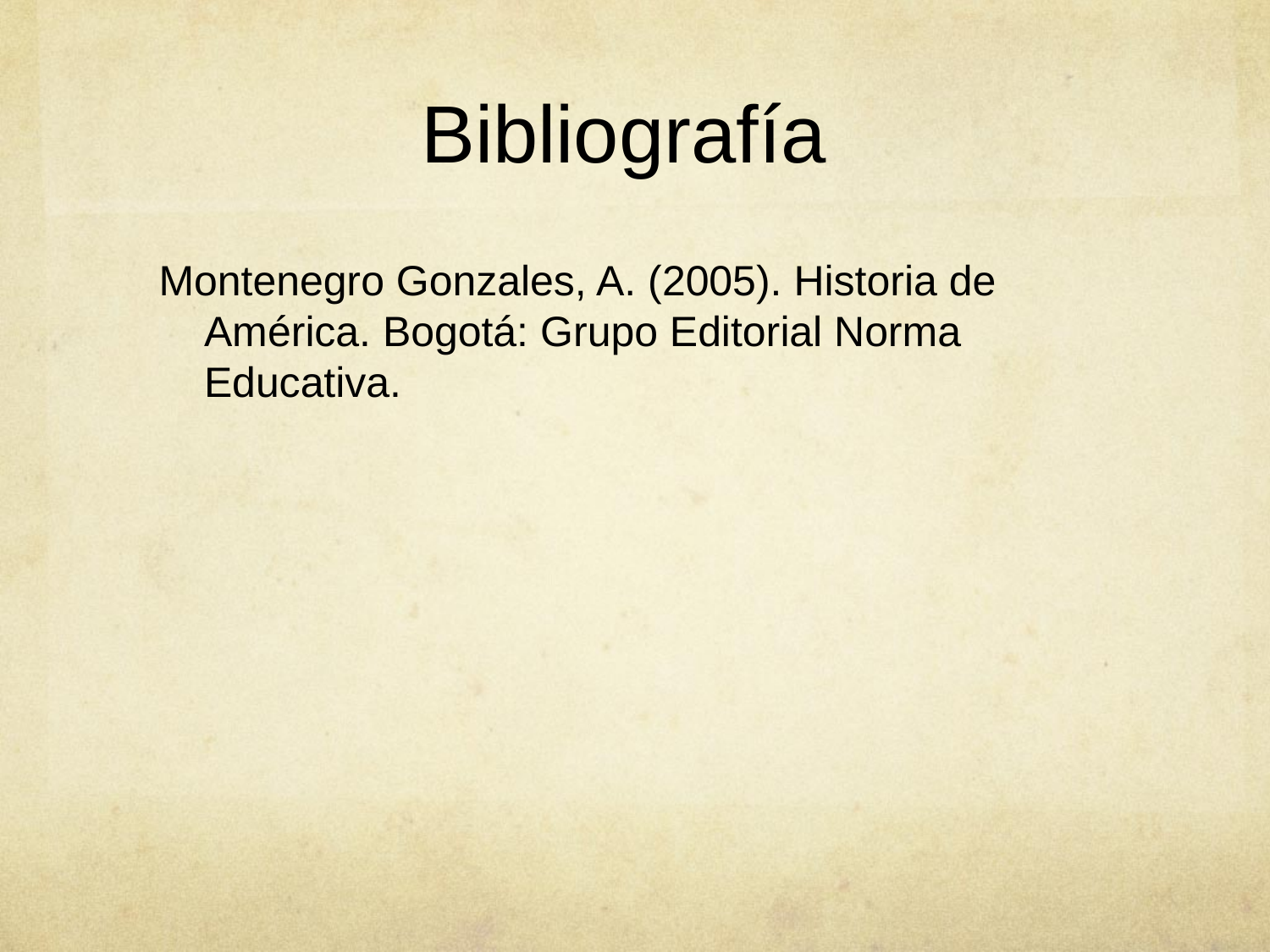

# Bibliografía
Montenegro Gonzales, A. (2005). Historia de América. Bogotá: Grupo Editorial Norma Educativa.